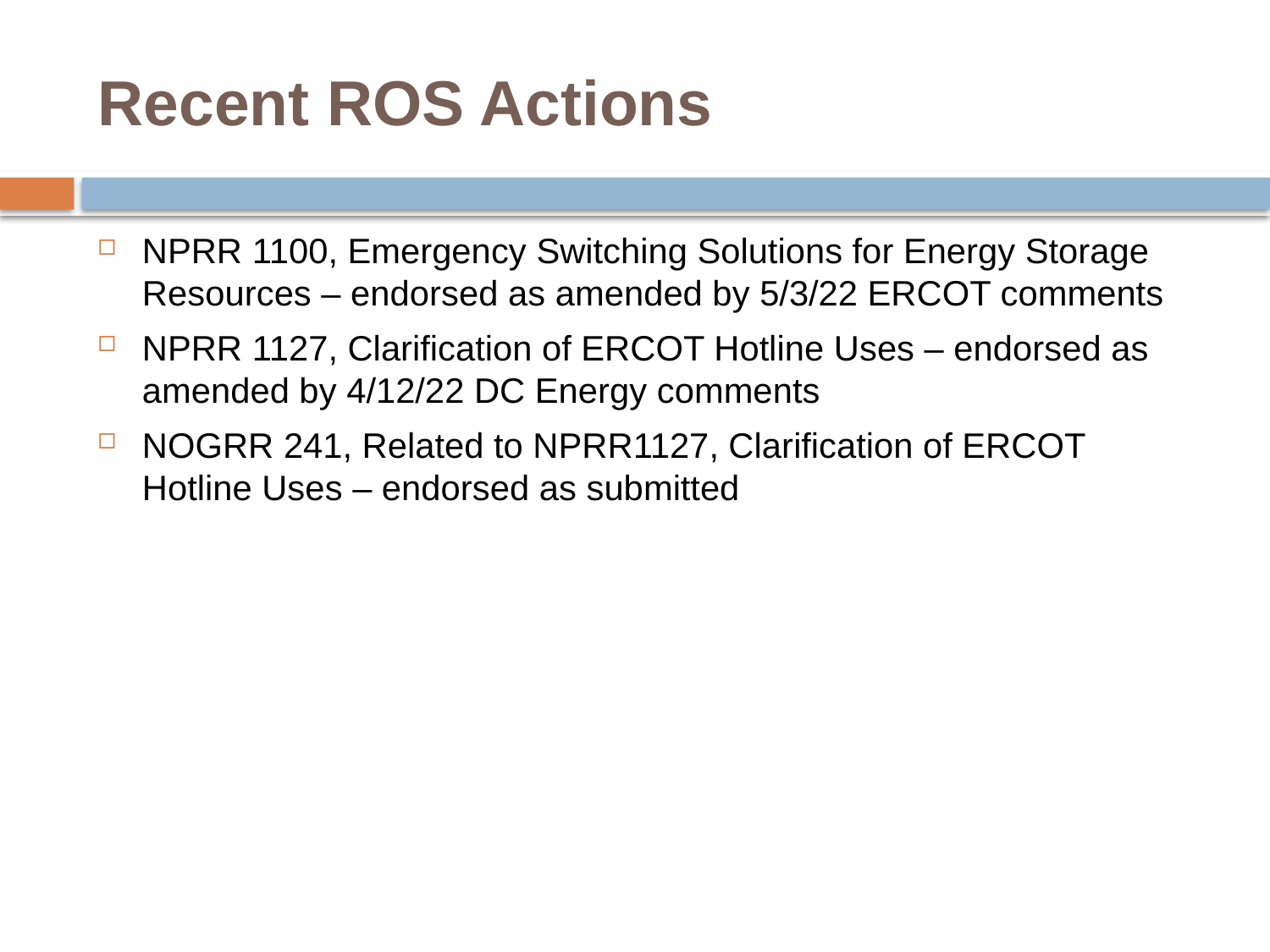

# Recent ROS Actions
NPRR 1100, Emergency Switching Solutions for Energy Storage Resources – endorsed as amended by 5/3/22 ERCOT comments
NPRR 1127, Clarification of ERCOT Hotline Uses – endorsed as amended by 4/12/22 DC Energy comments
NOGRR 241, Related to NPRR1127, Clarification of ERCOT Hotline Uses – endorsed as submitted